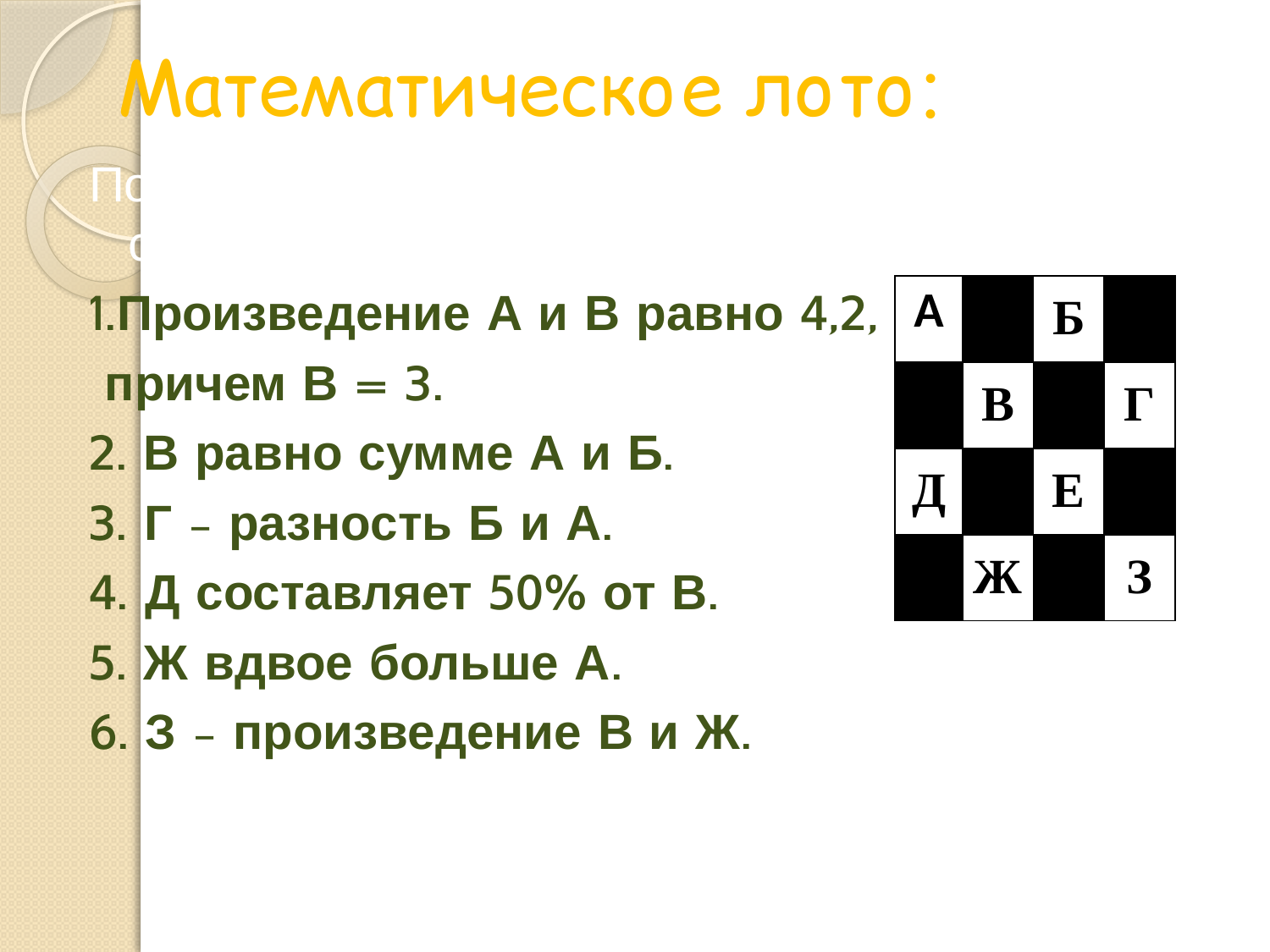

# Математическое лото:
Поставьте вместо букв числа, если известно следующее:
1.Произведение А и В равно 4,2,
 причем В = 3.
2. В равно сумме А и Б.
3. Г – разность Б и А.
4. Д составляет 50% от В.
5. Ж вдвое больше А.
6. З – произведение В и Ж.

| А |  | Б |  |
| --- | --- | --- | --- |
|  | В |  | Г |
| Д |  | Е |  |
|  | Ж |  | З |